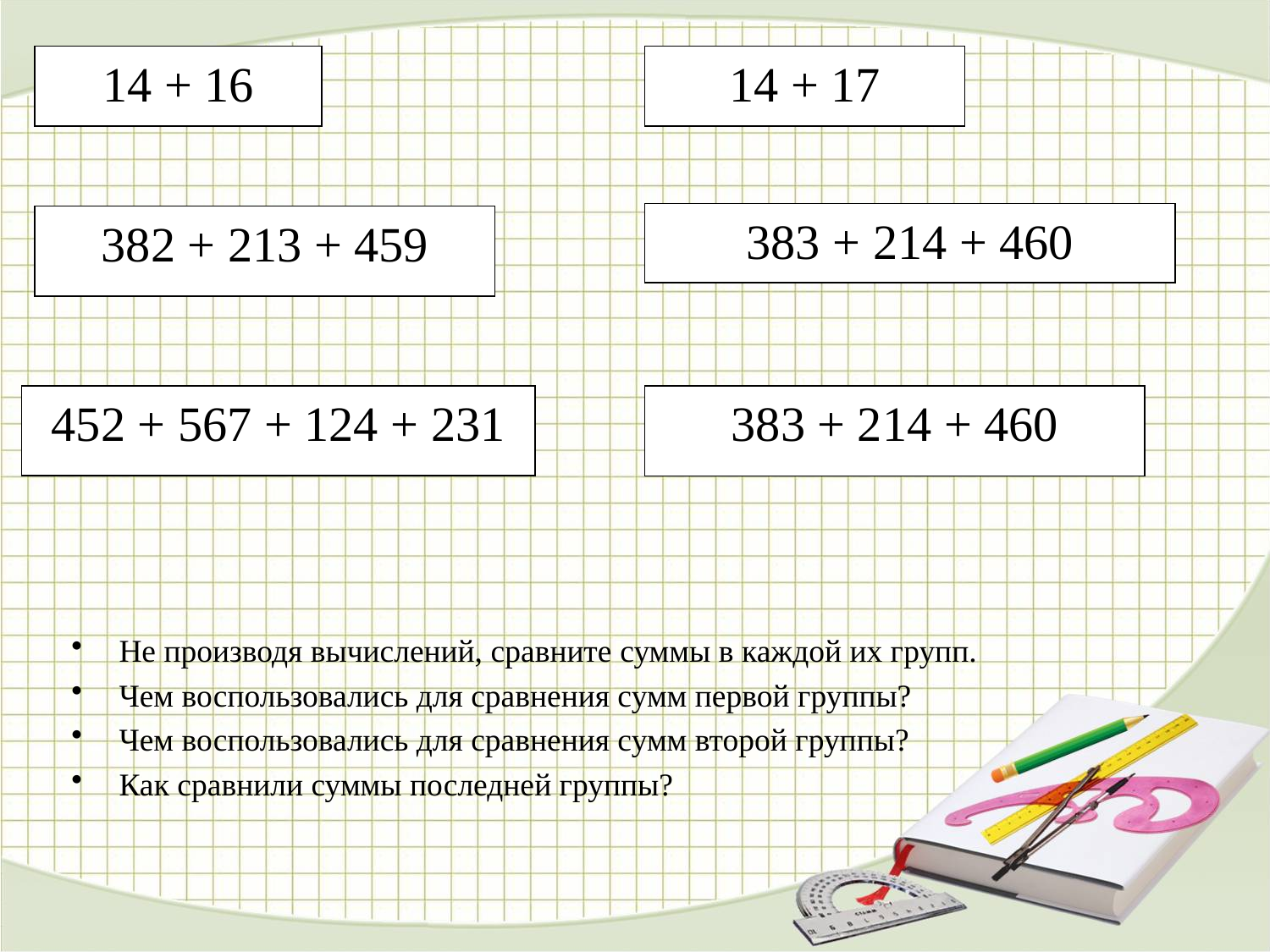

14 + 16
14 + 17
383 + 214 + 460
382 + 213 + 459
452 + 567 + 124 + 231
383 + 214 + 460
Не производя вычислений, сравните суммы в каждой их групп.
Чем воспользовались для сравнения сумм первой группы?
Чем воспользовались для сравнения сумм второй группы?
Как сравнили суммы последней группы?